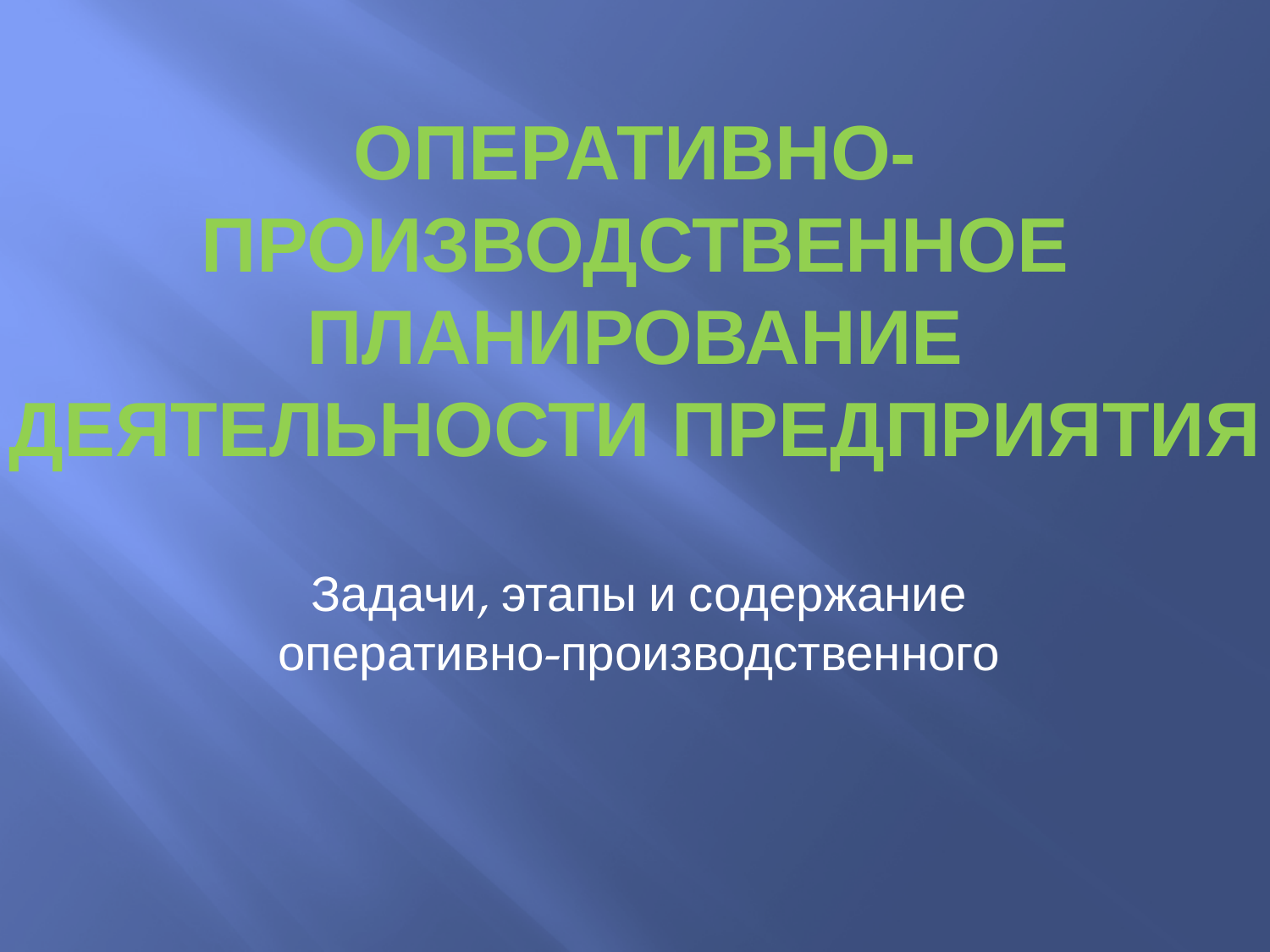

# Оперативно-производственное планирование деятельности предприятия
Задачи, этапы и содержание оперативно-производственного